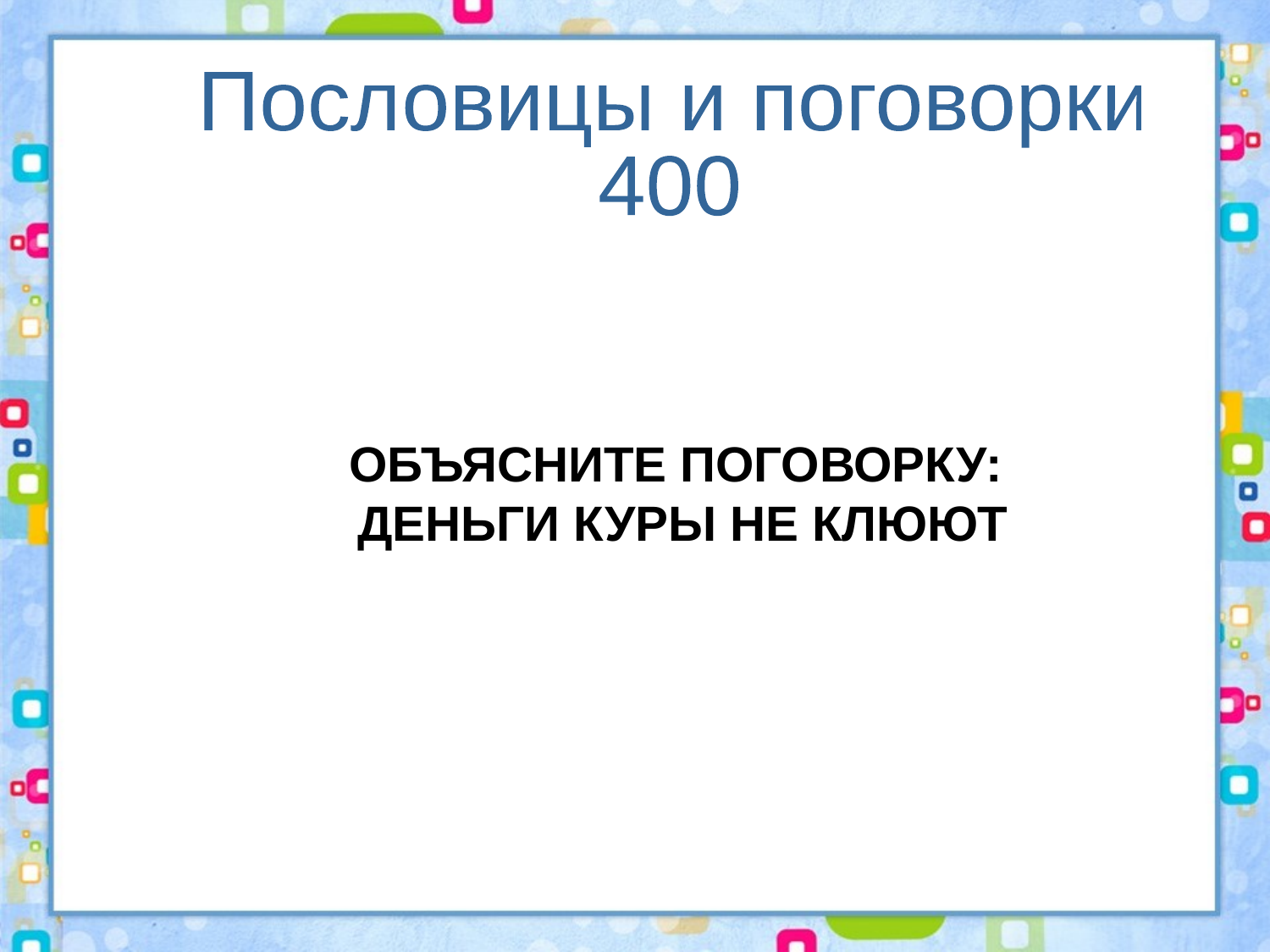

Пословицы и поговорки
400
ОБЪЯСНИТЕ ПОГОВОРКУ:
ДЕНЬГИ КУРЫ НЕ КЛЮЮТ